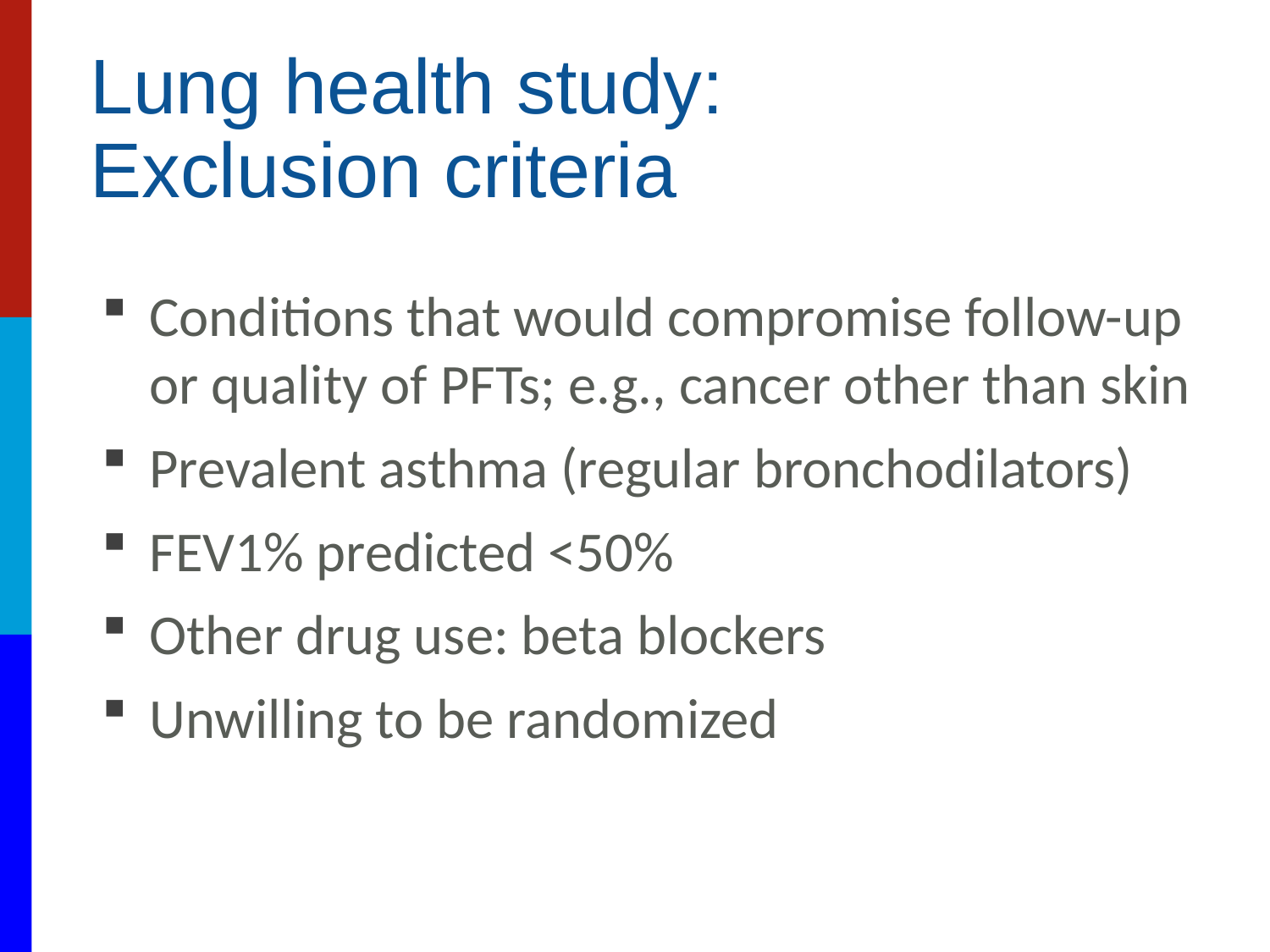

# Lung health study: Exclusion criteria
Conditions that would compromise follow-up or quality of PFTs; e.g., cancer other than skin
Prevalent asthma (regular bronchodilators)
FEV1% predicted <50%
Other drug use: beta blockers
Unwilling to be randomized